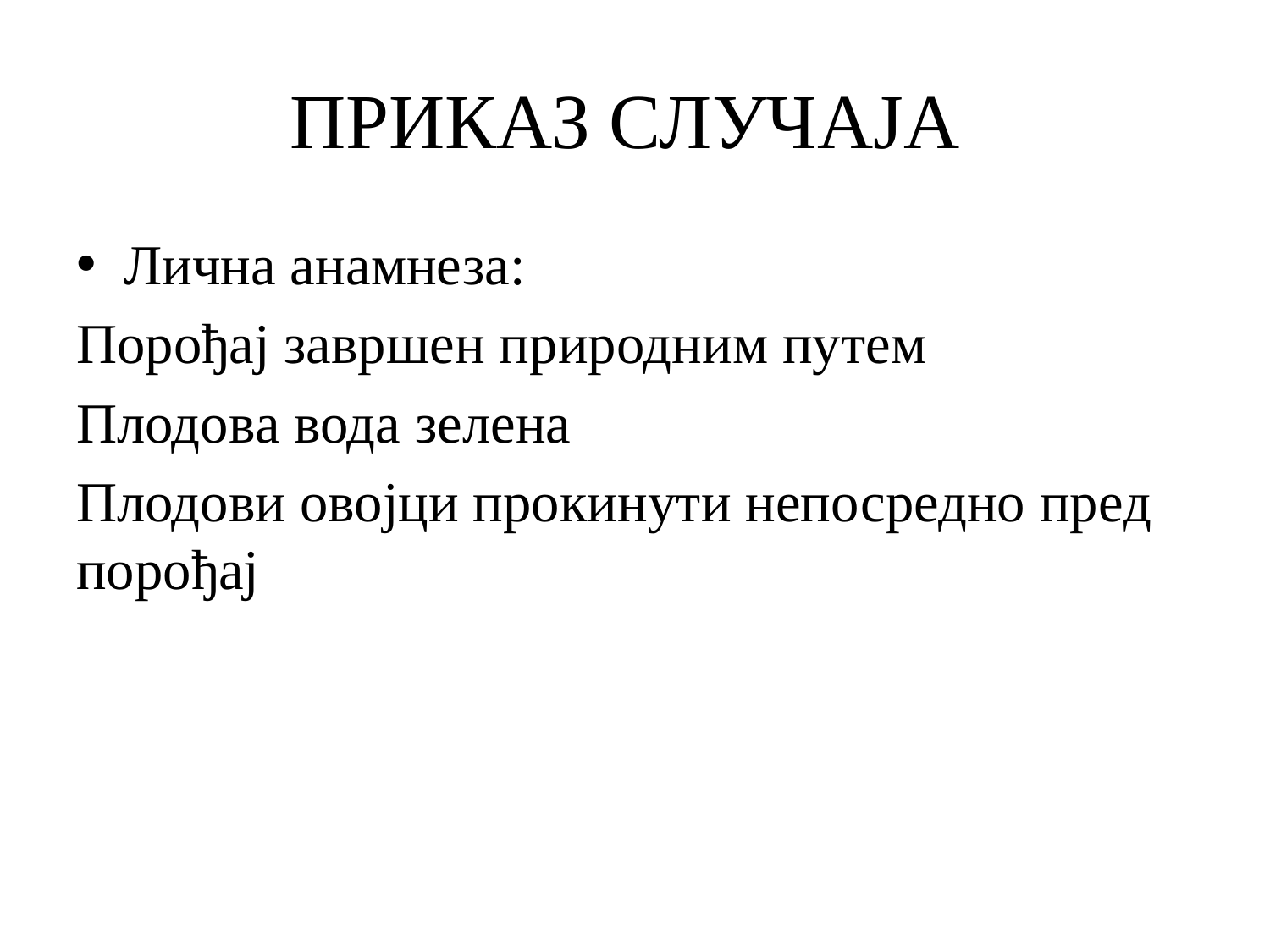

# ПРИКАЗ СЛУЧАЈА
Лична анамнеза:
Порођај завршен природним путем
Плодова вода зелена
Плодови овојци прокинути непосредно пред порођај